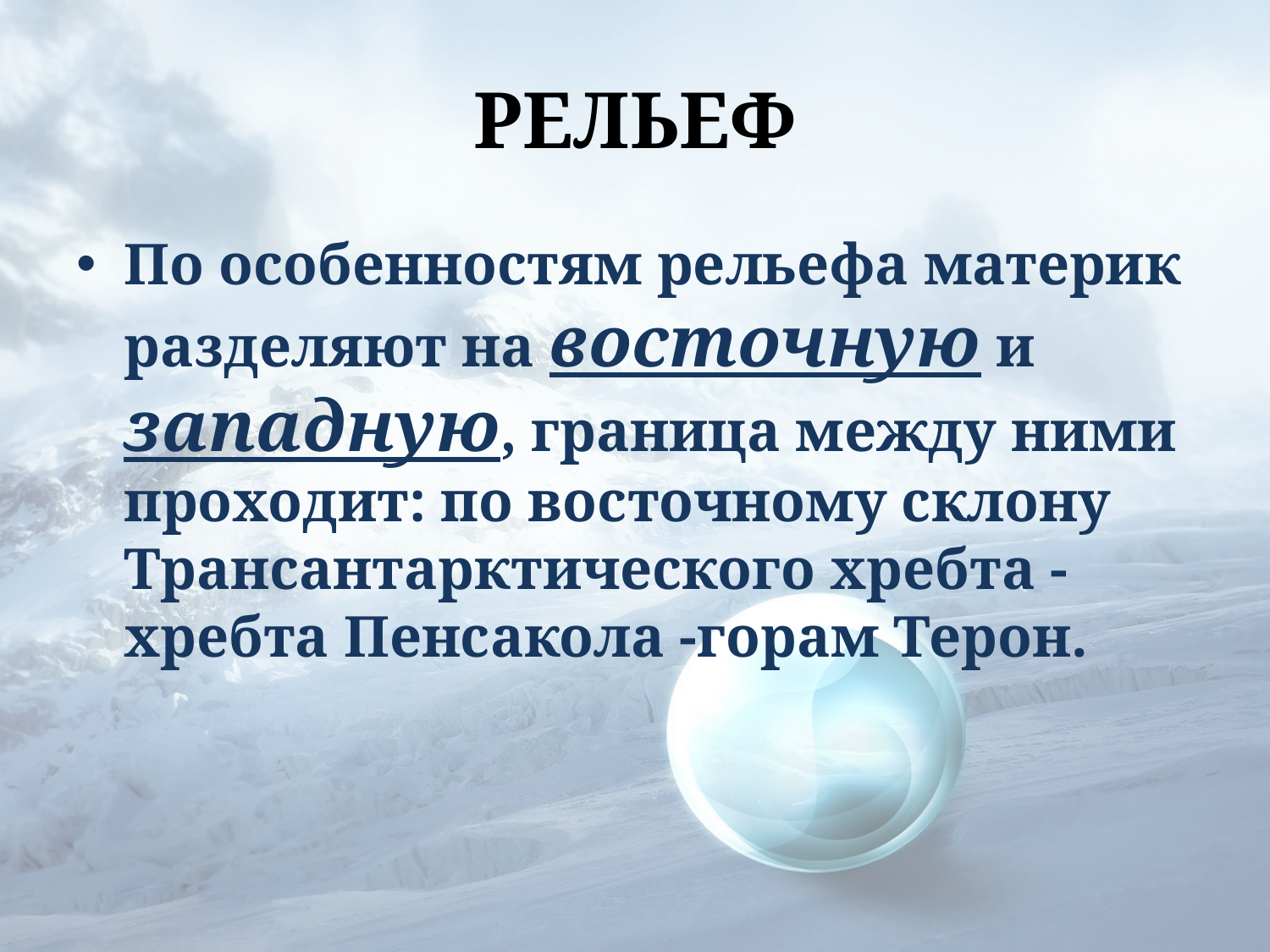

# РЕЛЬЕФ
По особенностям рельефа материк разделяют на восточную и западную, граница между ними проходит: по восточному склону Трансантарктического хребта -хребта Пенсакола -горам Терон.